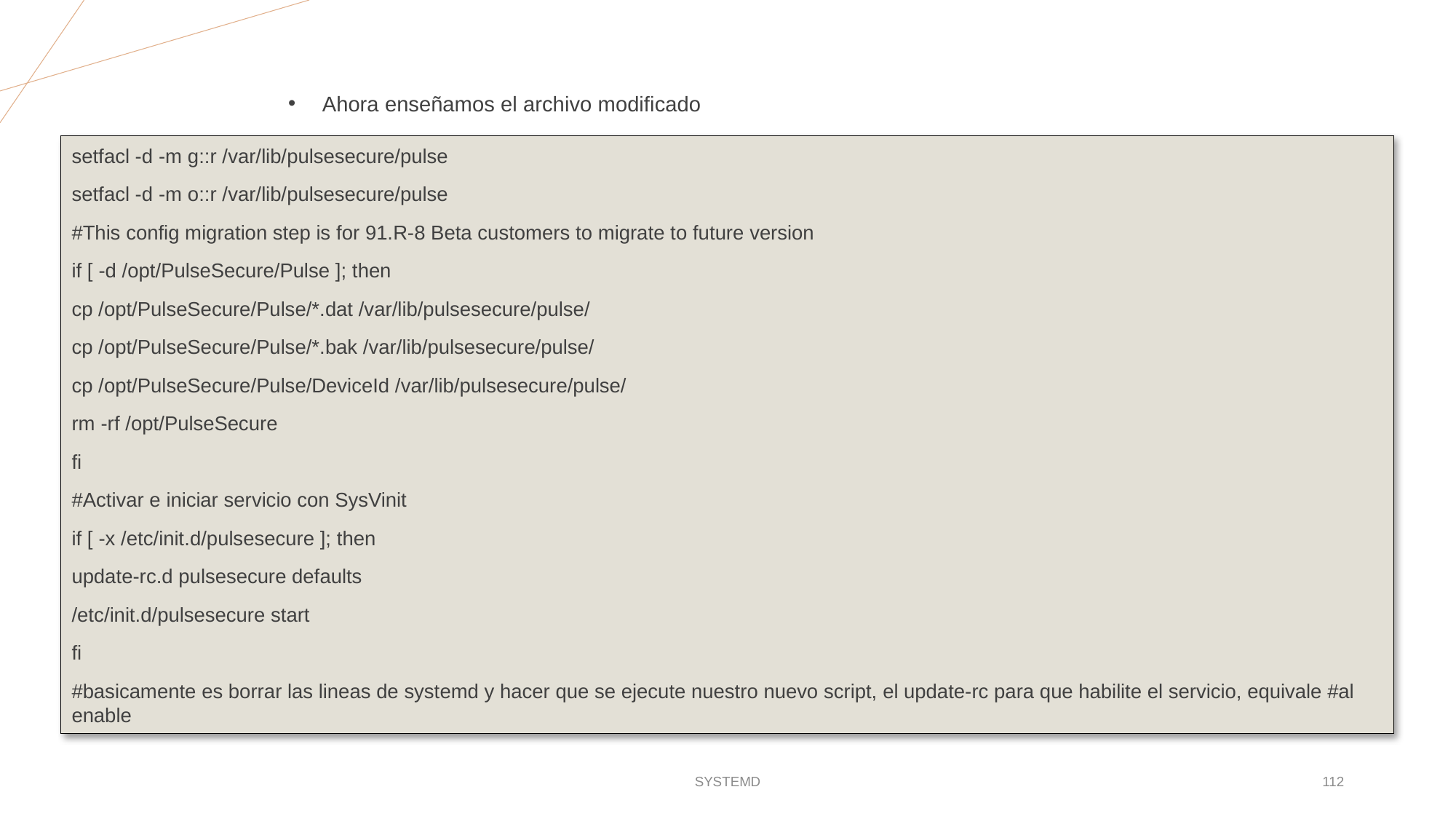

Ahora enseñamos el archivo modificado
setfacl -d -m g::r /var/lib/pulsesecure/pulse
setfacl -d -m o::r /var/lib/pulsesecure/pulse
#This config migration step is for 91.R-8 Beta customers to migrate to future version
if [ -d /opt/PulseSecure/Pulse ]; then
cp /opt/PulseSecure/Pulse/*.dat /var/lib/pulsesecure/pulse/
cp /opt/PulseSecure/Pulse/*.bak /var/lib/pulsesecure/pulse/
cp /opt/PulseSecure/Pulse/DeviceId /var/lib/pulsesecure/pulse/
rm -rf /opt/PulseSecure
fi
#Activar e iniciar servicio con SysVinit
if [ -x /etc/init.d/pulsesecure ]; then
update-rc.d pulsesecure defaults
/etc/init.d/pulsesecure start
fi
#basicamente es borrar las lineas de systemd y hacer que se ejecute nuestro nuevo script, el update-rc para que habilite el servicio, equivale #al enable
SYSTEMD
112